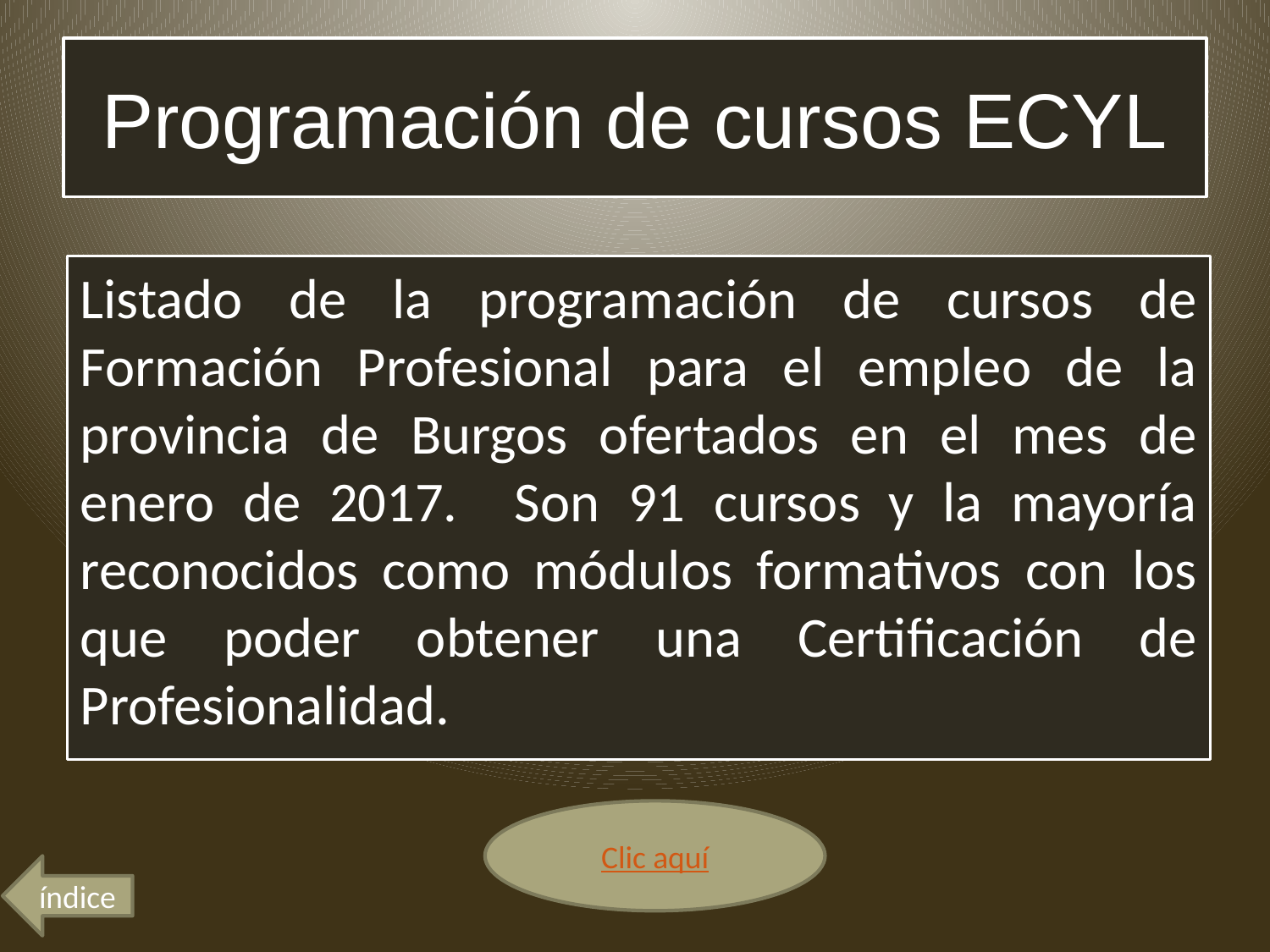

# Programación de cursos ECYL
Listado de la programación de cursos de Formación Profesional para el empleo de la provincia de Burgos ofertados en el mes de enero de 2017.  Son 91 cursos y la mayoría reconocidos como módulos formativos con los que poder obtener una Certificación de Profesionalidad.
Clic aquí
índice